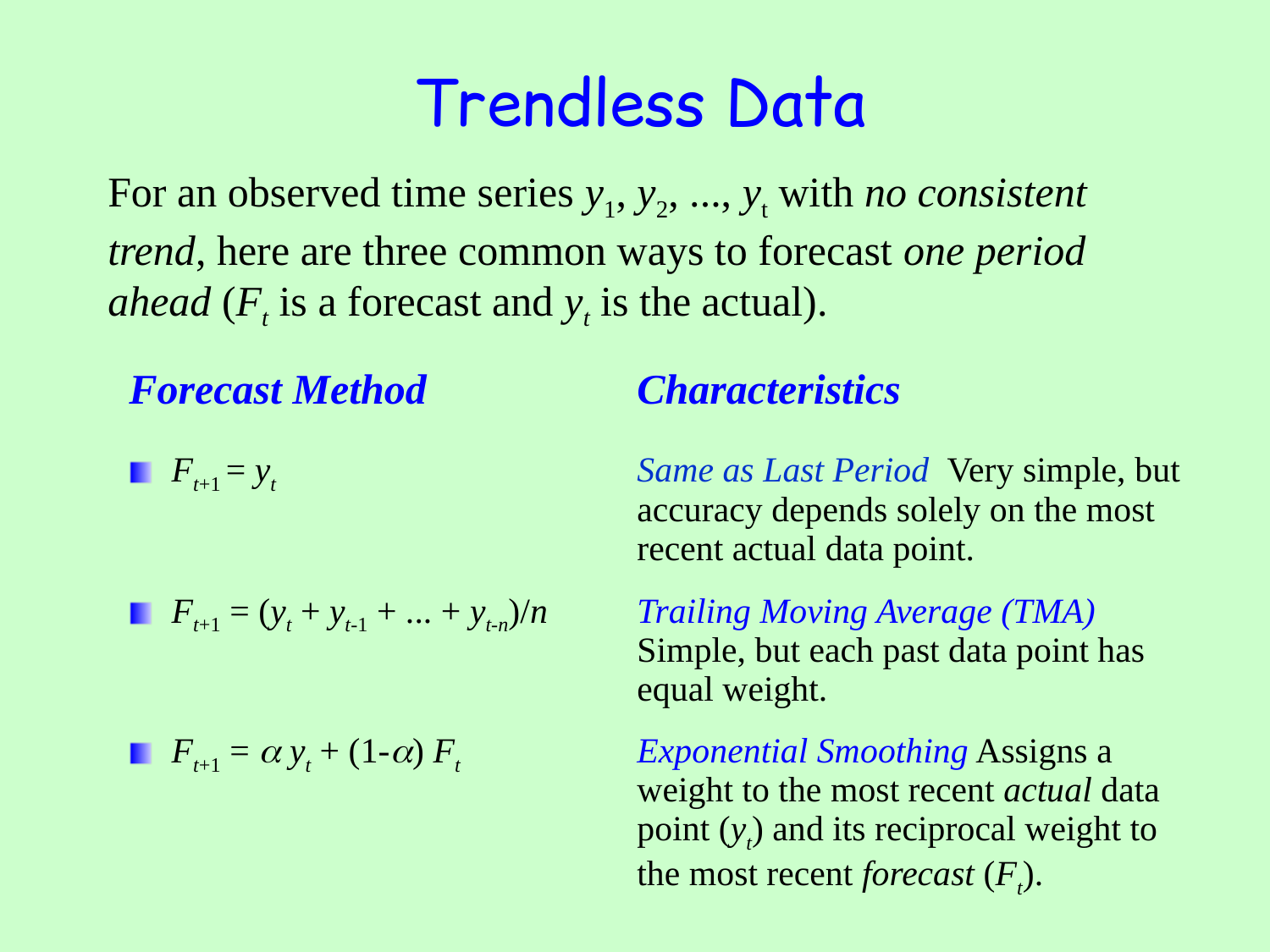

# Trendless Data
For an observed time series y1, y2, ..., yt with no consistent trend, here are three common ways to forecast one period ahead (Ft is a forecast and yt is the actual).
| Forecast Method | Characteristics |
| --- | --- |
| Ft+1 = yt | Same as Last Period Very simple, but accuracy depends solely on the most recent actual data point. |
| Ft+1 = (yt + yt-1 + ... + yt-n)/n | Trailing Moving Average (TMA) Simple, but each past data point has equal weight. |
| Ft+1 = α yt + (1-α) Ft | Exponential Smoothing Assigns a weight to the most recent actual data point (yt) and its reciprocal weight to the most recent forecast (Ft). |